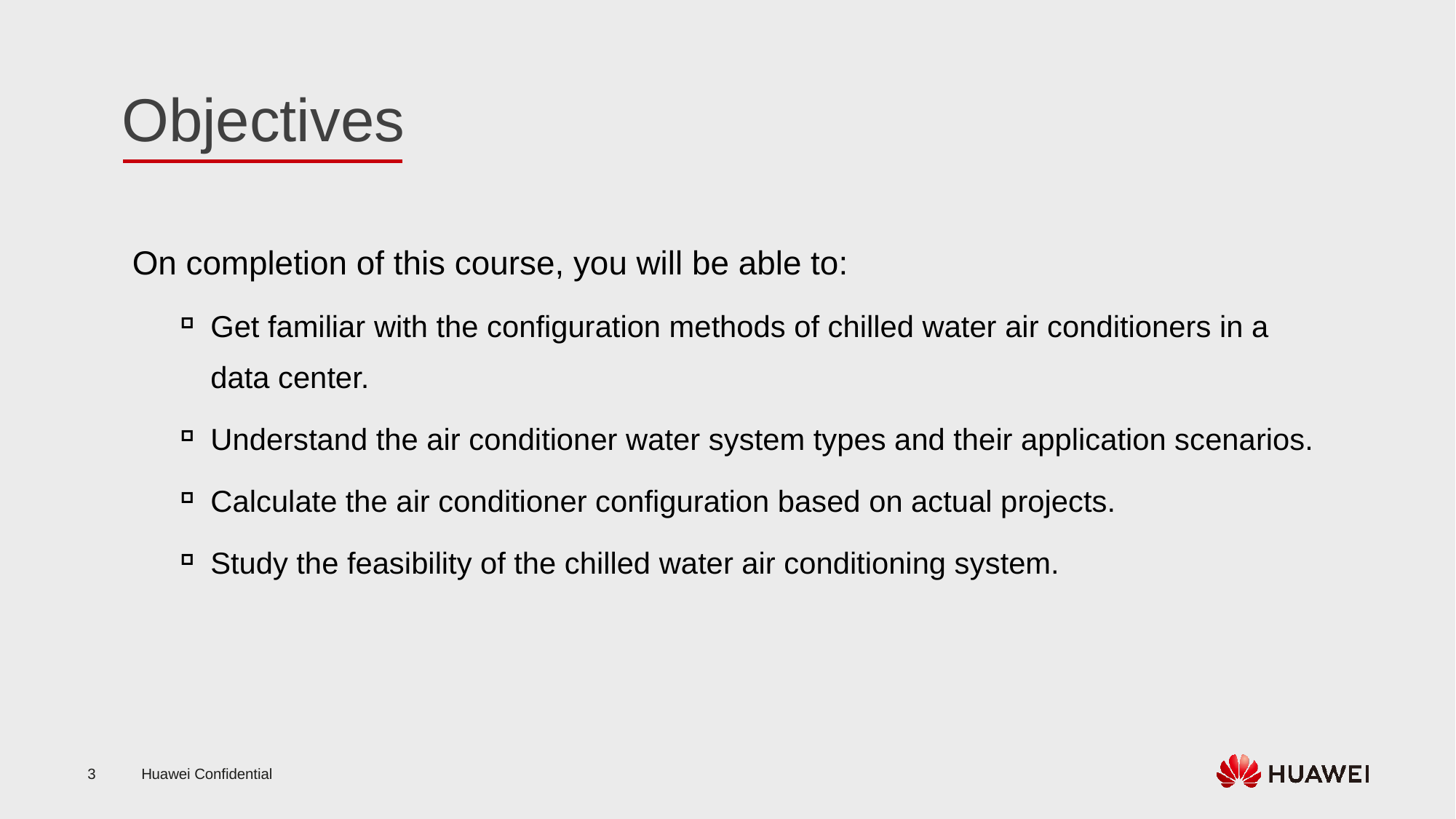

On completion of this course, you will be able to:
Get familiar with the configuration methods of chilled water air conditioners in a data center.
Understand the air conditioner water system types and their application scenarios.
Calculate the air conditioner configuration based on actual projects.
Study the feasibility of the chilled water air conditioning system.